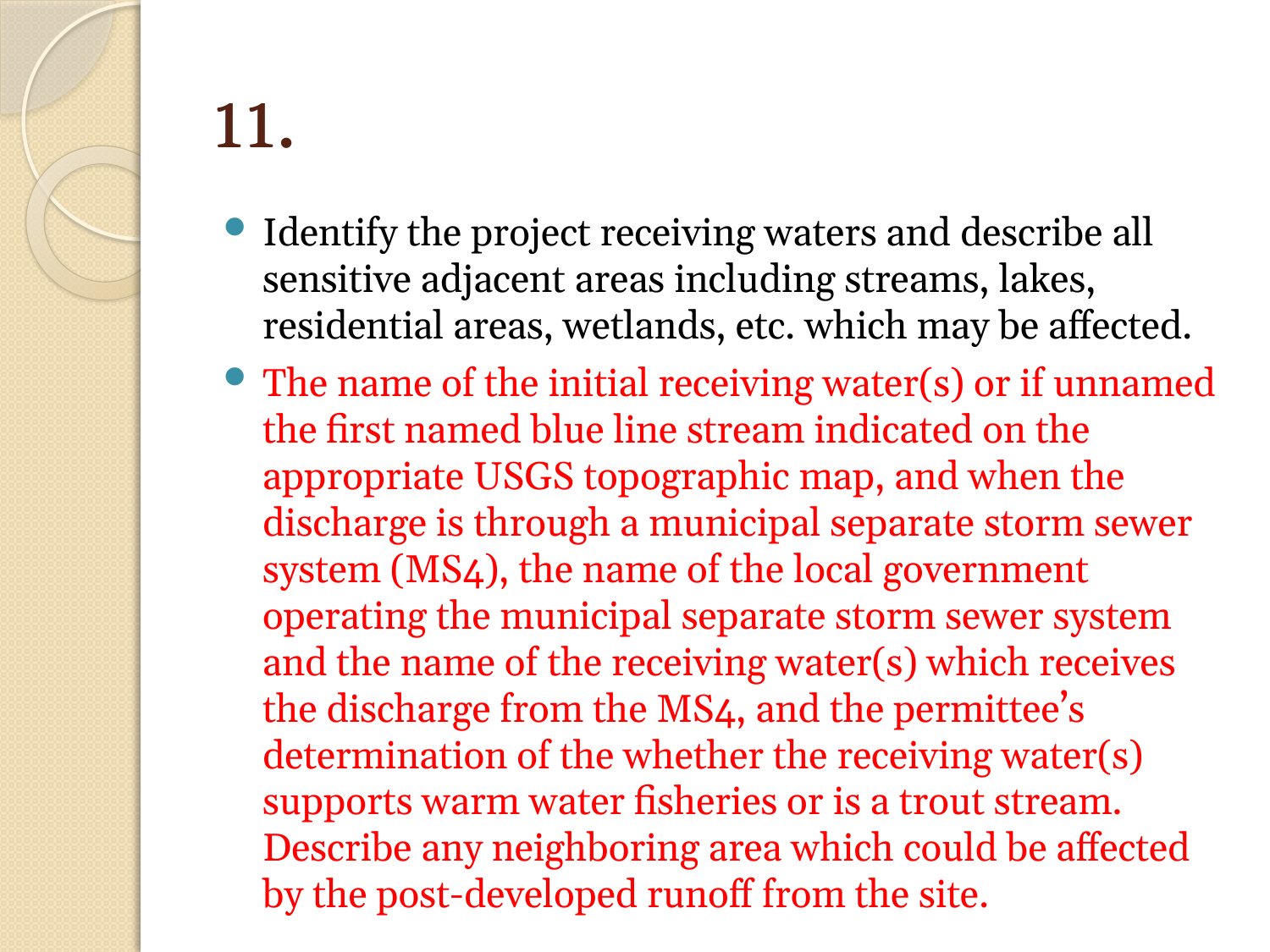

# 11.
Identify the project receiving waters and describe all sensitive adjacent areas including streams, lakes, residential areas, wetlands, etc. which may be affected.
The name of the initial receiving water(s) or if unnamed the first named blue line stream indicated on the appropriate USGS topographic map, and when the discharge is through a municipal separate storm sewer system (MS4), the name of the local government operating the municipal separate storm sewer system and the name of the receiving water(s) which receives the discharge from the MS4, and the permittee’s determination of the whether the receiving water(s) supports warm water fisheries or is a trout stream. Describe any neighboring area which could be affected by the post-developed runoff from the site.